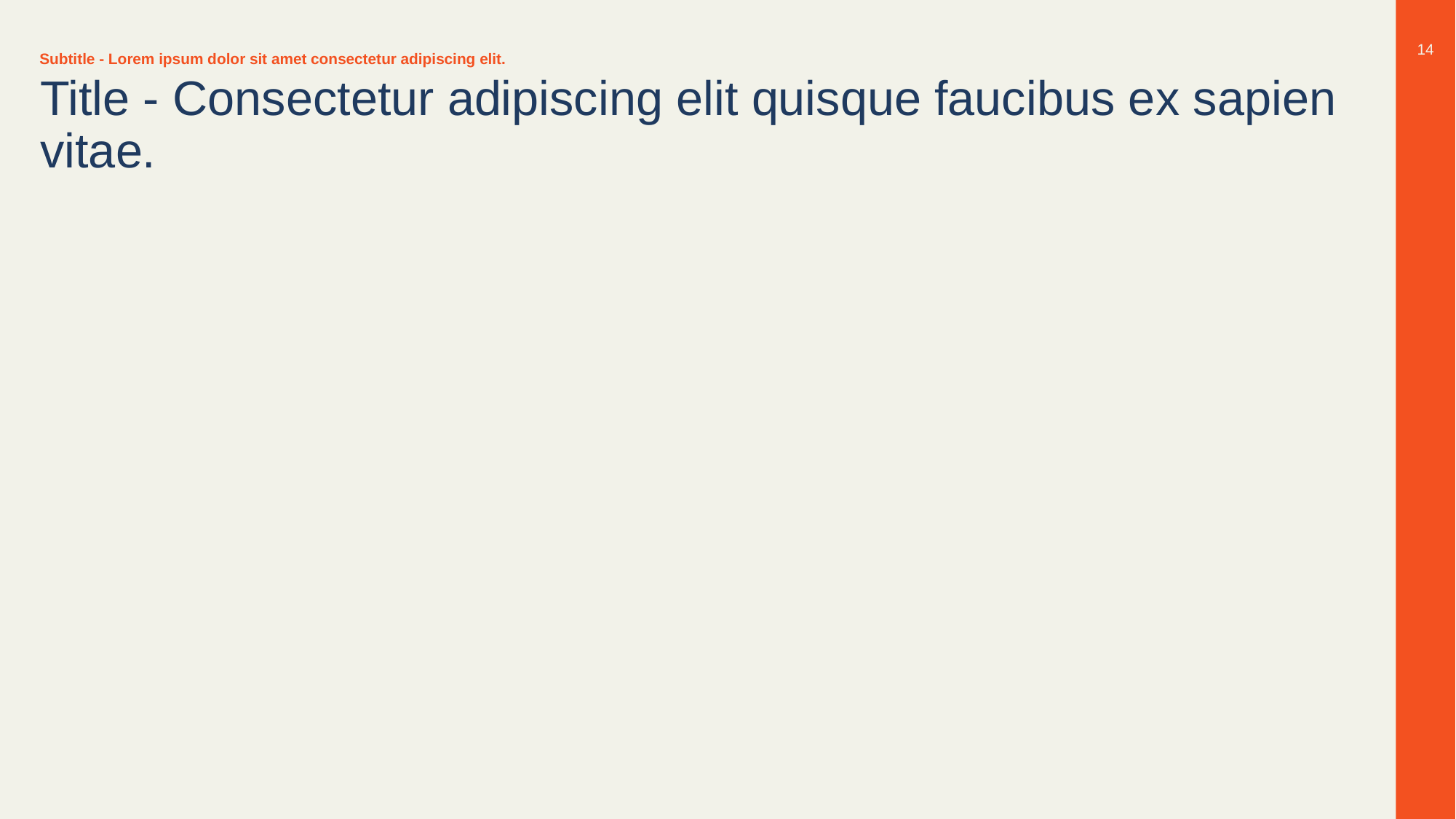

Subtitle - Lorem ipsum dolor sit amet consectetur adipiscing elit.
14
Title - Consectetur adipiscing elit quisque faucibus ex sapien vitae.